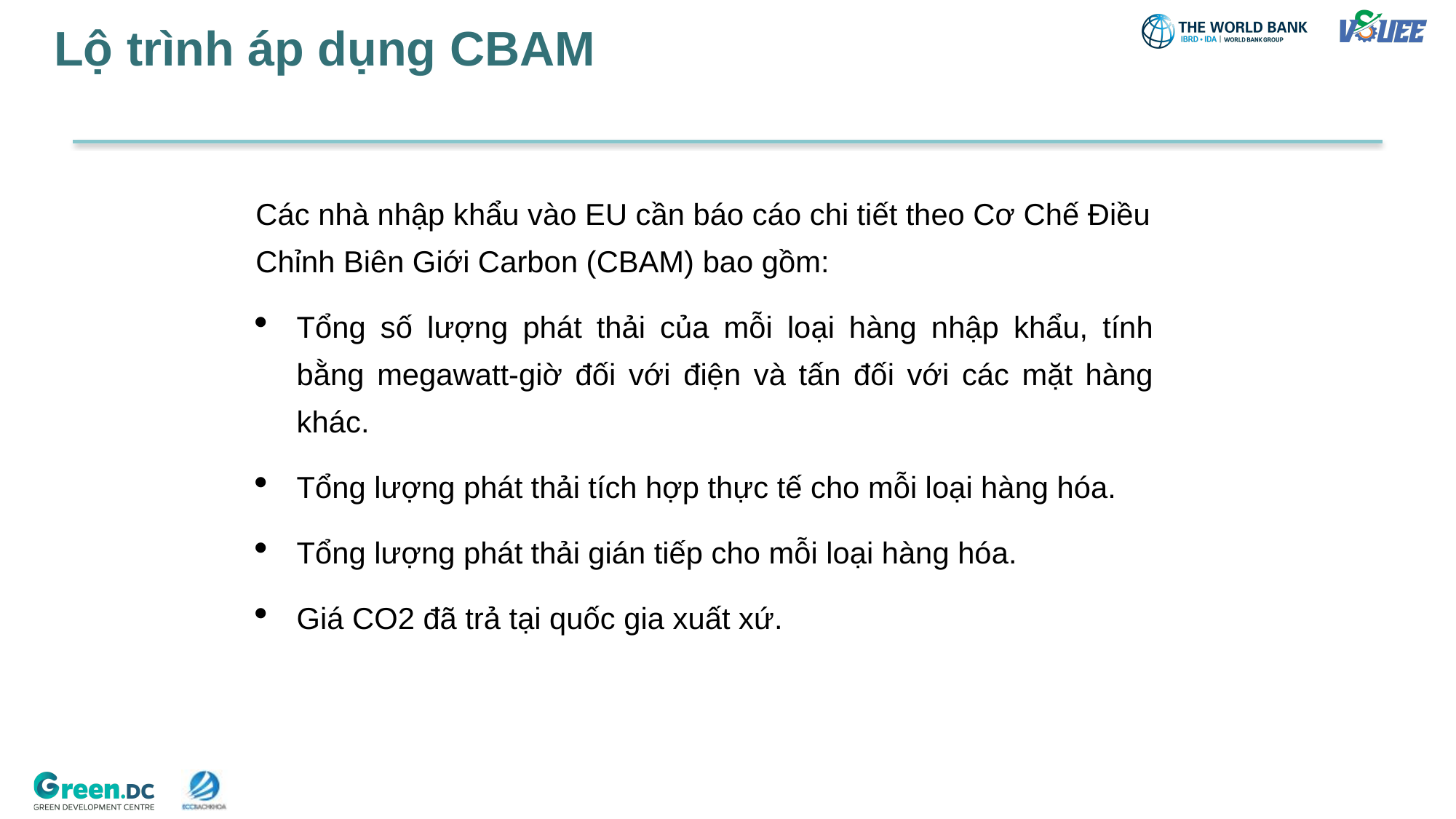

# Lộ trình áp dụng CBAM
Các nhà nhập khẩu vào EU cần báo cáo chi tiết theo Cơ Chế Điều Chỉnh Biên Giới Carbon (CBAM) bao gồm:
Tổng số lượng phát thải của mỗi loại hàng nhập khẩu, tính bằng megawatt-giờ đối với điện và tấn đối với các mặt hàng khác.
Tổng lượng phát thải tích hợp thực tế cho mỗi loại hàng hóa.
Tổng lượng phát thải gián tiếp cho mỗi loại hàng hóa.
Giá CO2 đã trả tại quốc gia xuất xứ.